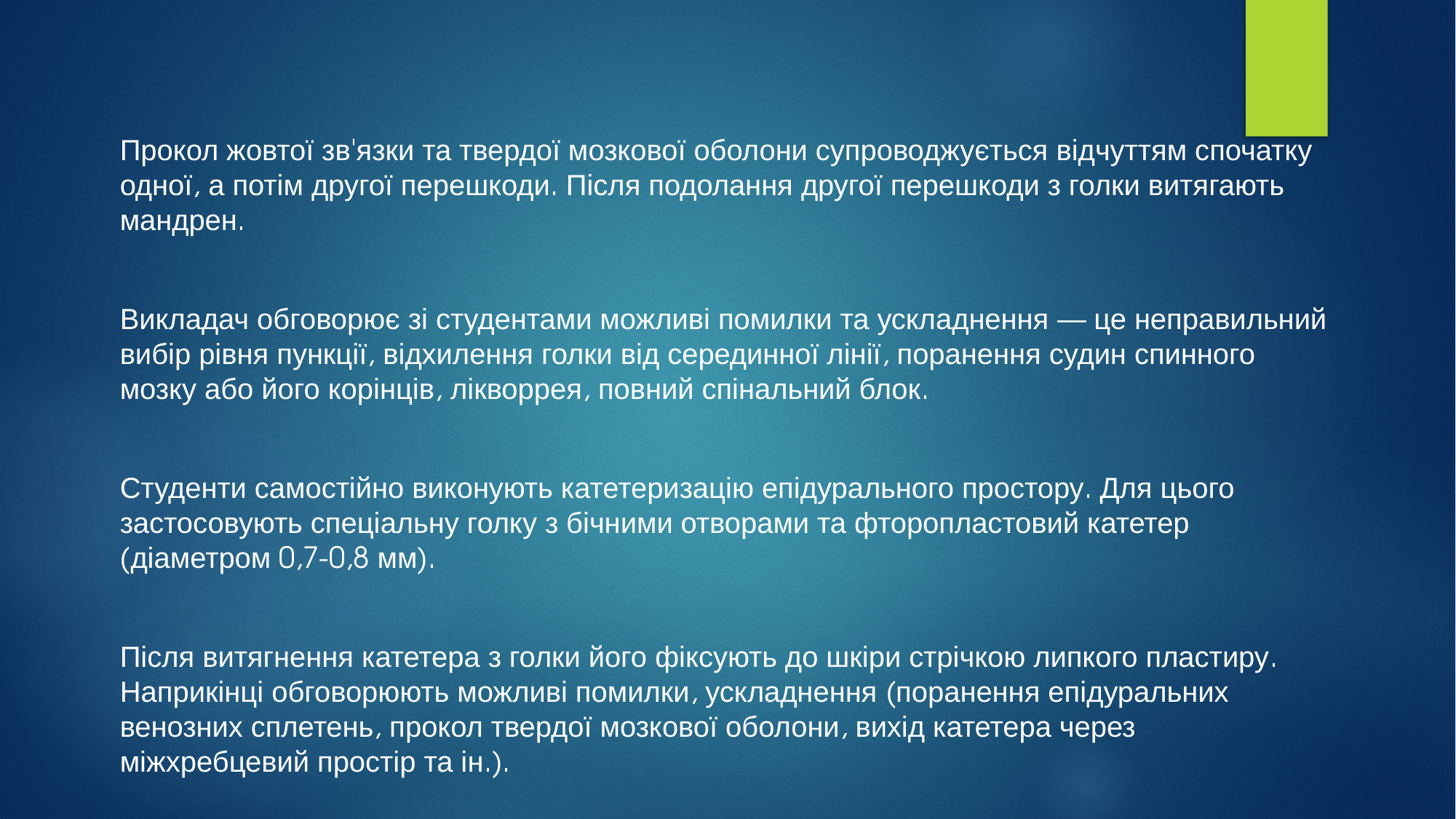

Прокол жовтої зв'язки та твердої мозкової оболони супроводжується відчуттям спочатку одної, а потім другої перешкоди. Після подолання другої перешкоди з голки витягають мандрен.

Викладач обговорює зі студентами можливі помилки та ускладнення — це неправильний вибір рівня пункції, відхилення голки від серединної лінії, поранення судин спинного мозку або його корінців, лікворрея, повний спінальний блок.

Студенти самостійно виконують катетеризацію епідурального простору. Для цього застосовують спеціальну голку з бічними отворами та фторопластовий катетер (діаметром 0,7-0,8 мм).

Після витягнення катетера з голки його фіксують до шкіри стрічкою липкого пластиру. Наприкінці обговорюють можливі помилки, ускладнення (поранення епідуральних венозних сплетень, прокол твердої мозкової оболони, вихід катетера через міжхребцевий простір та ін.).